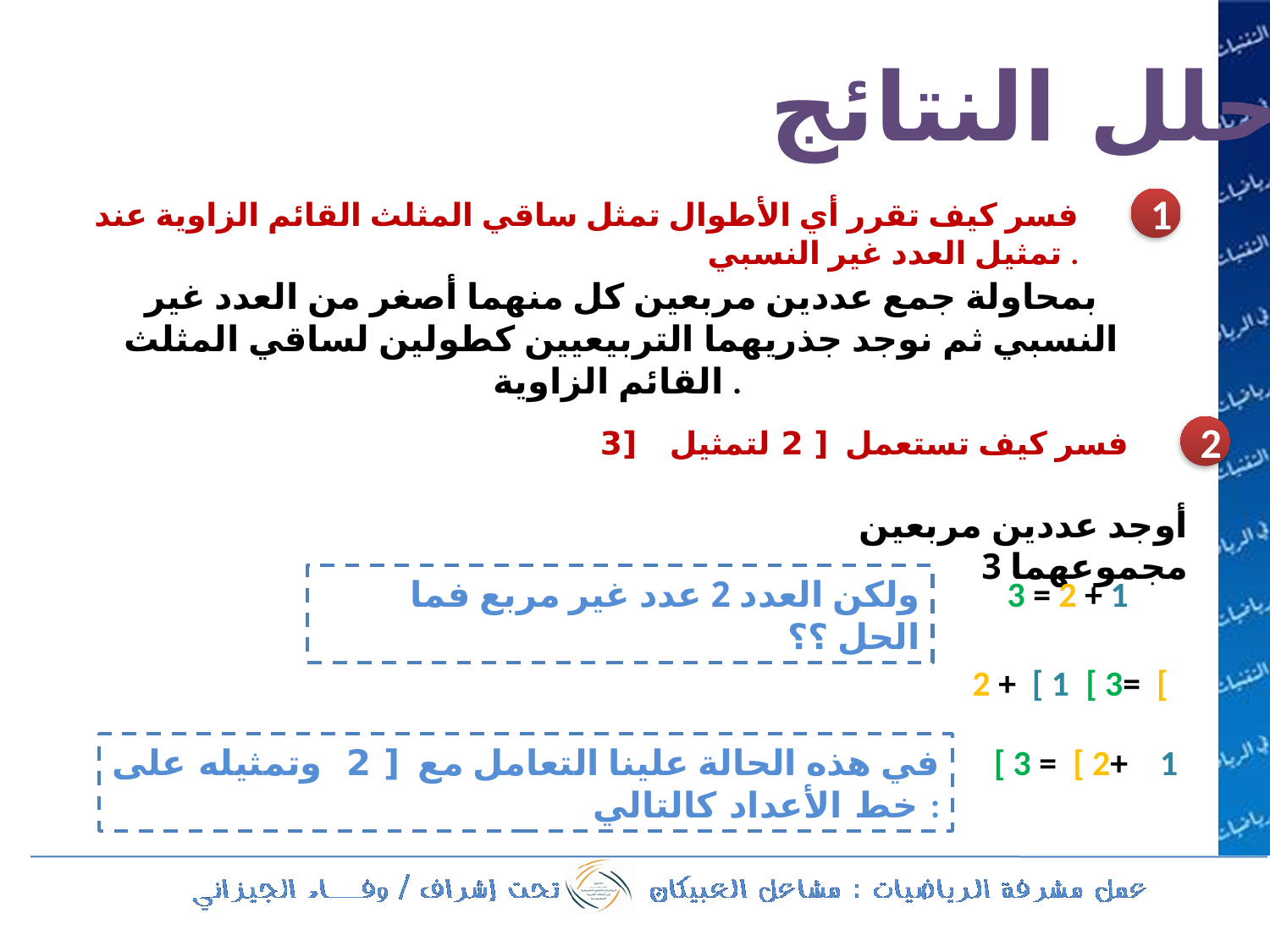

حلل النتائج
1
فسر كيف تقرر أي الأطوال تمثل ساقي المثلث القائم الزاوية عند تمثيل العدد غير النسبي .
بمحاولة جمع عددين مربعين كل منهما أصغر من العدد غير النسبي ثم نوجد جذريهما التربيعيين كطولين لساقي المثلث القائم الزاوية .
2
فسر كيف تستعمل  [ 2 لتمثيل   [3
أوجد عددين مربعين مجموعهما 3
ولكن العدد 2 عدد غير مربع فما الحل ؟؟
3 = 2 + 1
2 +  [ 1  [ 3=  [
في هذه الحالة علينا التعامل مع  [ 2  وتمثيله على خط الأعداد كالتالي :
  [ 3 =  [ 2+    1